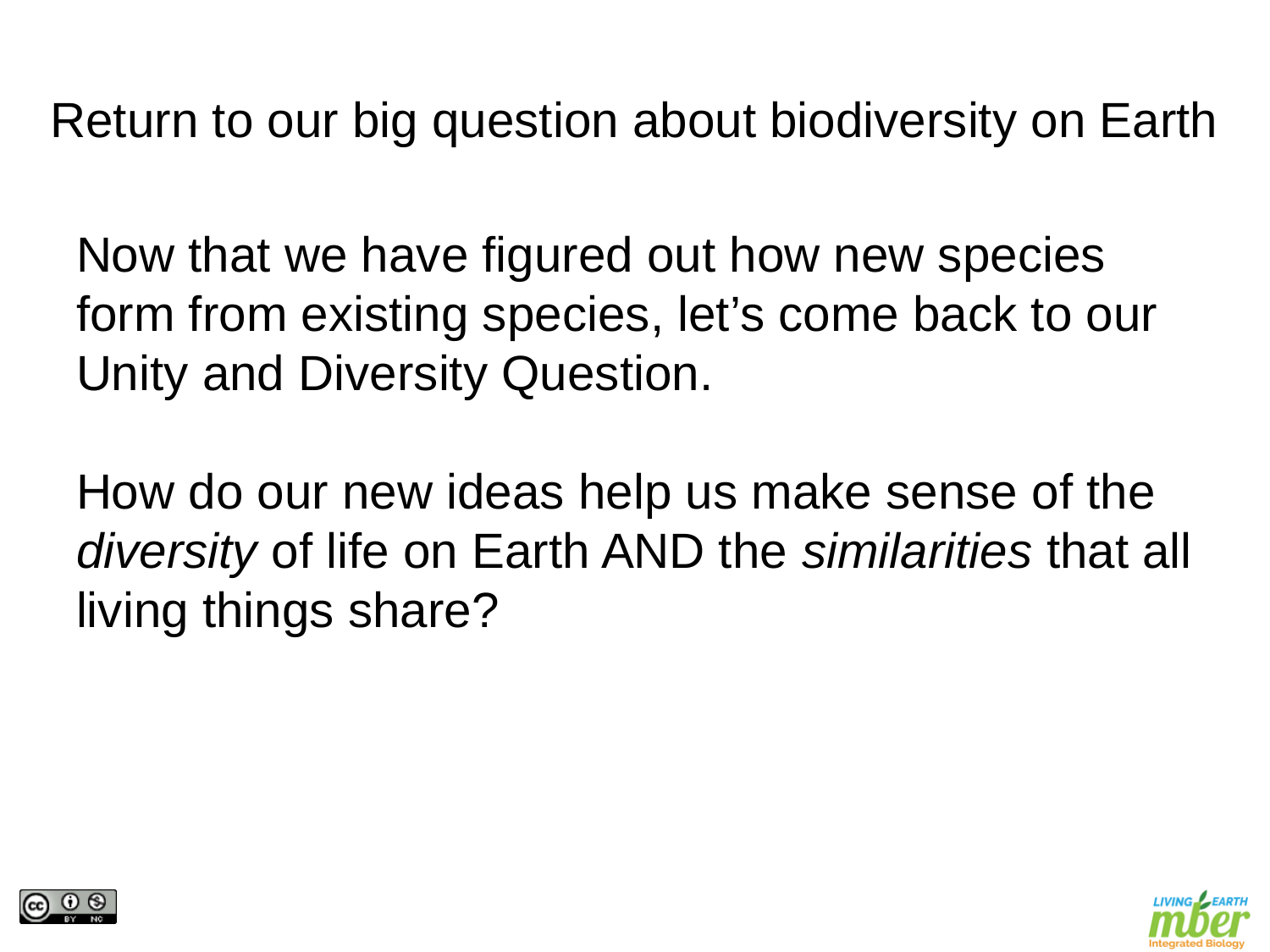

Return to our big question about biodiversity on Earth
Now that we have figured out how new species form from existing species, let’s come back to our Unity and Diversity Question.

How do our new ideas help us make sense of the diversity of life on Earth AND the similarities that all living things share?